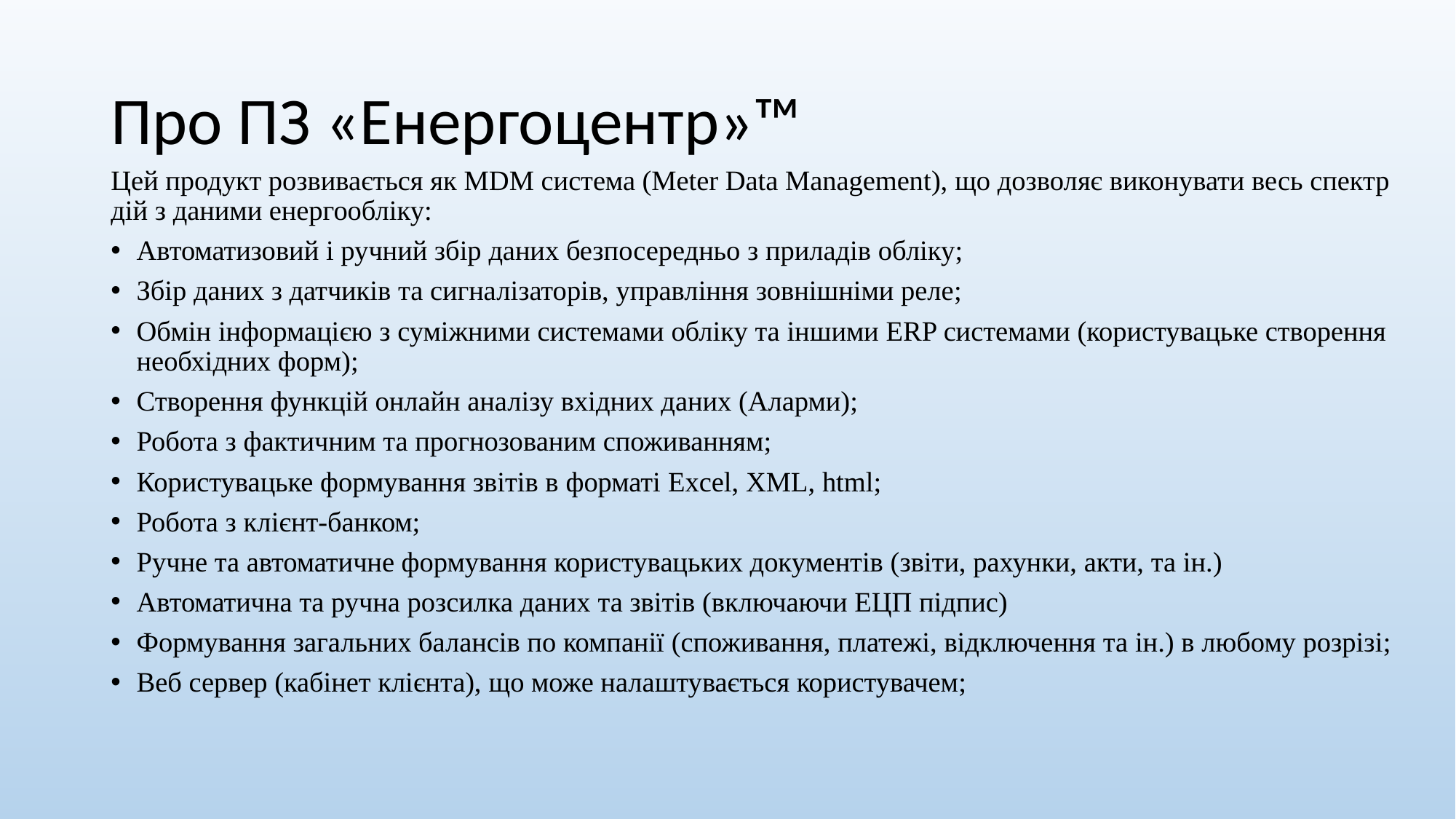

# Про ПЗ «Енергоцентр»™
Цей продукт розвивається як MDM система (Meter Data Management), що дозволяє виконувати весь спектр дій з даними енергообліку:
Автоматизовий і ручний збір даних безпосередньо з приладів обліку;
Збір даних з датчиків та сигналізаторів, управління зовнішніми реле;
Обмін інформацією з суміжними системами обліку та іншими ERP системами (користувацьке створення необхідних форм);
Створення функцій онлайн аналізу вхідних даних (Аларми);
Робота з фактичним та прогнозованим споживанням;
Користувацьке формування звітів в форматі Excel, XML, html;
Робота з клієнт-банком;
Ручне та автоматичне формування користувацьких документів (звіти, рахунки, акти, та ін.)
Автоматична та ручна розсилка даних та звітів (включаючи ЕЦП підпис)
Формування загальних балансів по компанії (споживання, платежі, відключення та ін.) в любому розрізі;
Веб сервер (кабінет клієнта), що може налаштувається користувачем;